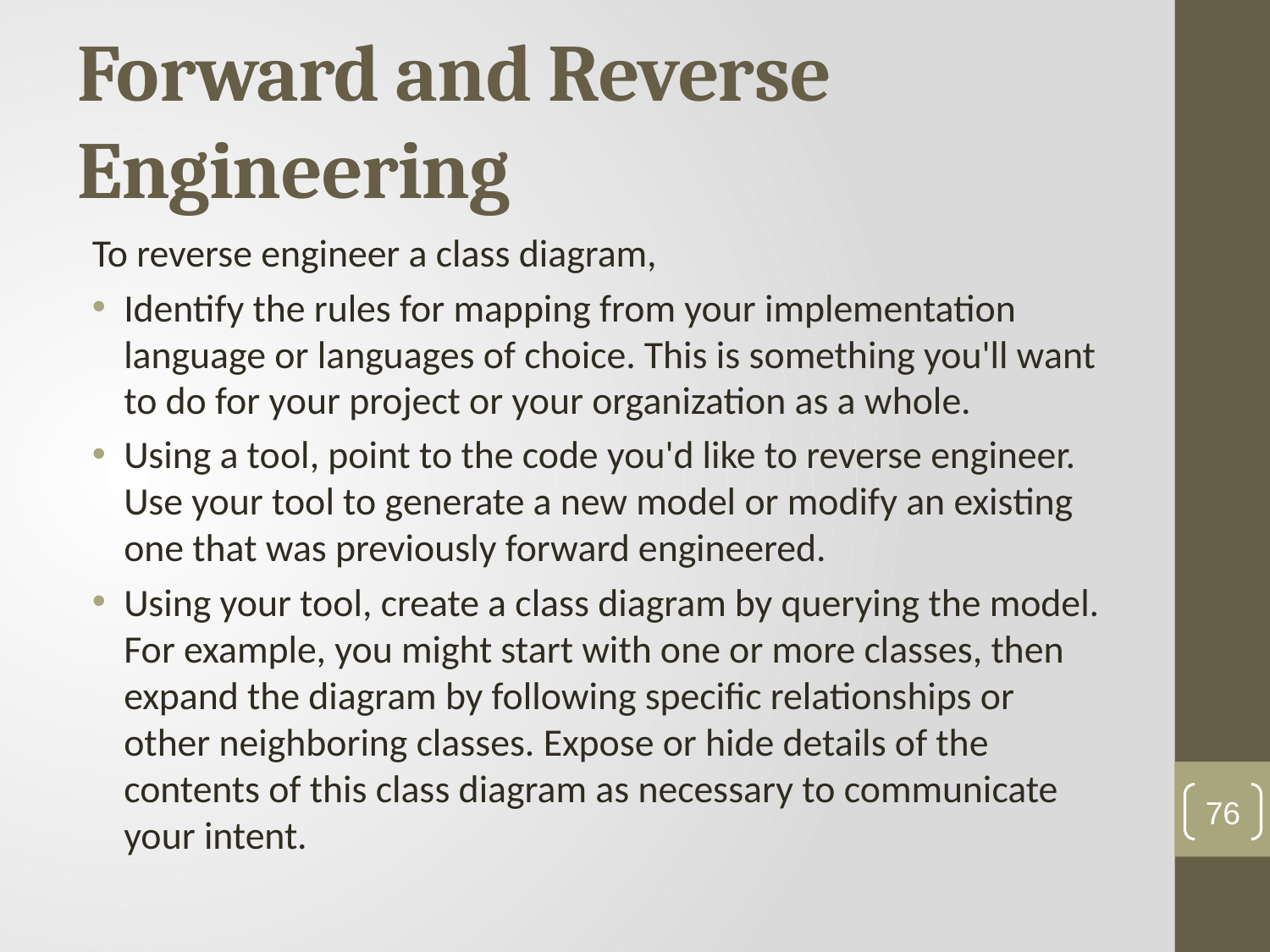

# Forward and Reverse Engineering
To reverse engineer a class diagram,
Identify the rules for mapping from your implementation language or languages of choice. This is something you'll want to do for your project or your organization as a whole.
Using a tool, point to the code you'd like to reverse engineer. Use your tool to generate a new model or modify an existing one that was previously forward engineered.
Using your tool, create a class diagram by querying the model. For example, you might start with one or more classes, then expand the diagram by following specific relationships or other neighboring classes. Expose or hide details of the contents of this class diagram as necessary to communicate your intent.
76